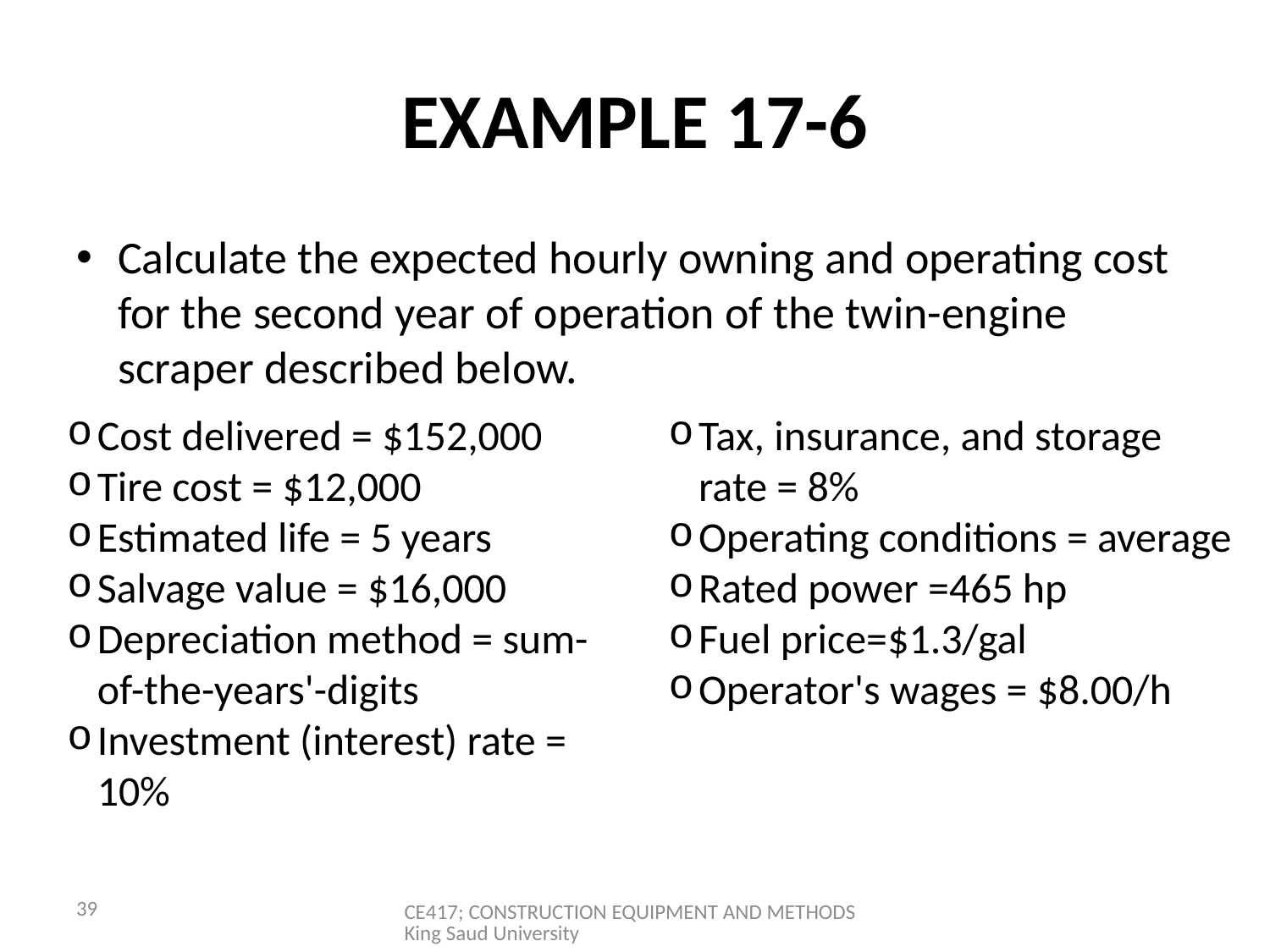

# EXAMPLE 17-6
Calculate the expected hourly owning and operating cost for the second year of operation of the twin-engine scraper described below.

Cost delivered = $152,000
Tire cost = $12,000
Estimated life = 5 years
Salvage value = $16,000
Depreciation method = sum-of-the-years'-digits
Investment (interest) rate = 10%
Tax, insurance, and storage rate = 8%
Operating conditions = average
Rated power =465 hp
Fuel price=$1.3/gal
Operator's wages = $8.00/h
39
CE417; CONSTRUCTION EQUIPMENT AND METHODS King Saud University